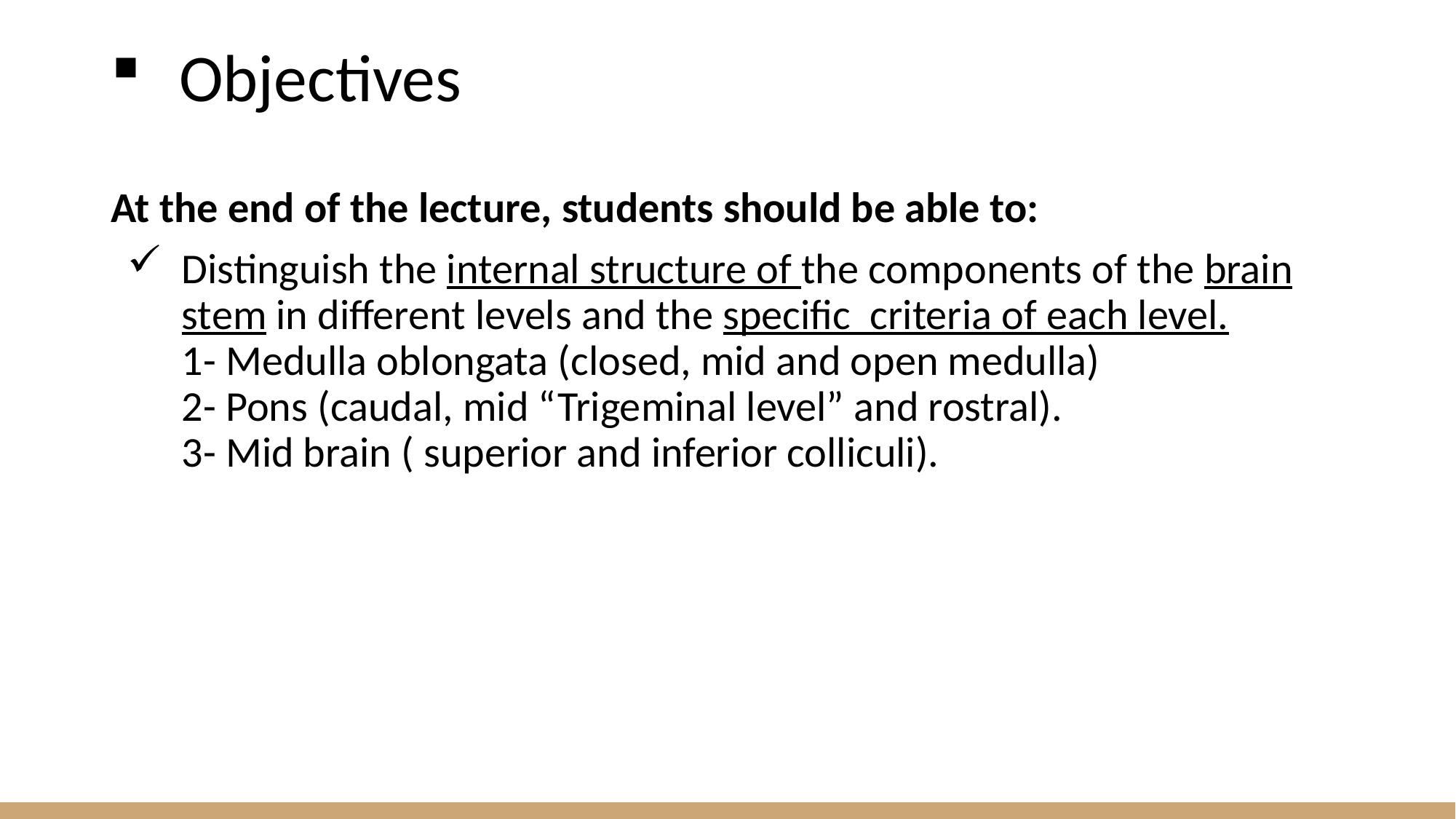

# Objectives
At the end of the lecture, students should be able to:
Distinguish the internal structure of the components of the brain stem in different levels and the specific  criteria of each level.
1- Medulla oblongata (closed, mid and open medulla)
2- Pons (caudal, mid “Trigeminal level” and rostral).
3- Mid brain ( superior and inferior colliculi).